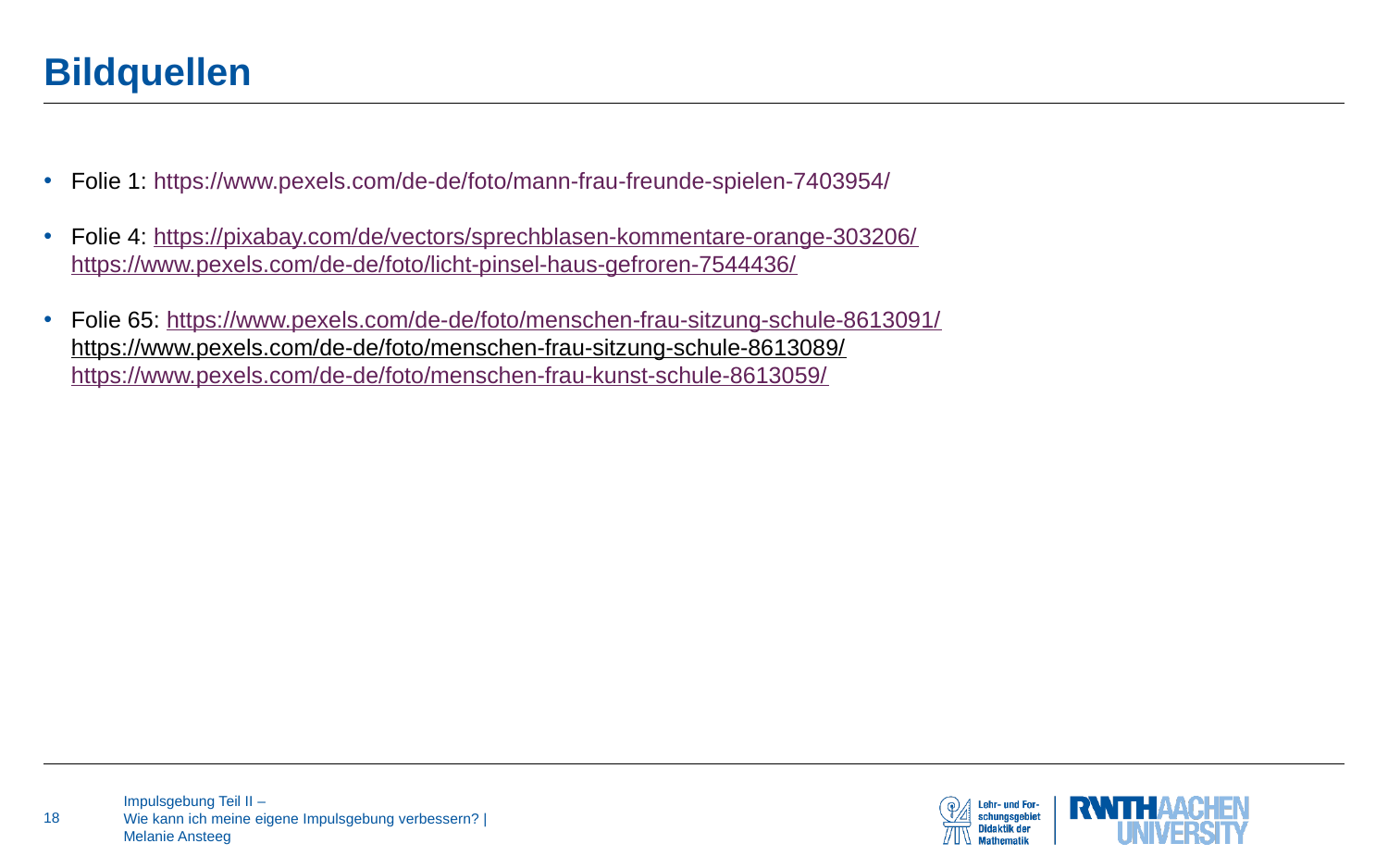

# Bildquellen
Folie 1: https://www.pexels.com/de-de/foto/mann-frau-freunde-spielen-7403954/

Folie 4: https://pixabay.com/de/vectors/sprechblasen-kommentare-orange-303206/
https://www.pexels.com/de-de/foto/licht-pinsel-haus-gefroren-7544436/

Folie 65: https://www.pexels.com/de-de/foto/menschen-frau-sitzung-schule-8613091/
https://www.pexels.com/de-de/foto/menschen-frau-sitzung-schule-8613089/
https://www.pexels.com/de-de/foto/menschen-frau-kunst-schule-8613059/